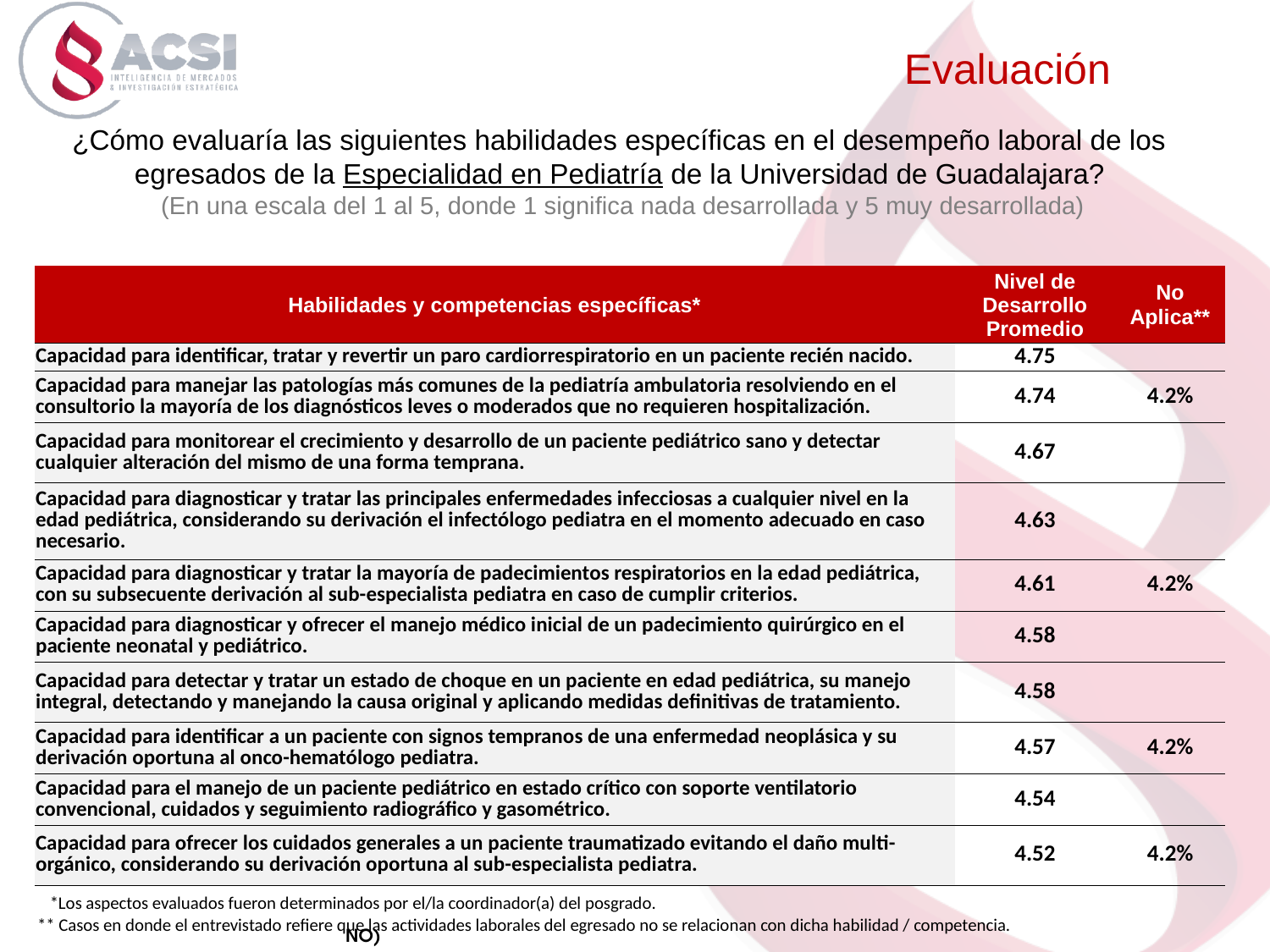

Evaluación
¿Cómo evaluaría las siguientes habilidades específicas en el desempeño laboral de los egresados de la Especialidad en Pediatría de la Universidad de Guadalajara?
 (En una escala del 1 al 5, donde 1 significa nada desarrollada y 5 muy desarrollada)
| Habilidades y competencias específicas\* | Nivel de Desarrollo Promedio | No Aplica\*\* |
| --- | --- | --- |
| Capacidad para identificar, tratar y revertir un paro cardiorrespiratorio en un paciente recién nacido. | 4.75 |  |
| Capacidad para manejar las patologías más comunes de la pediatría ambulatoria resolviendo en el consultorio la mayoría de los diagnósticos leves o moderados que no requieren hospitalización. | 4.74 | 4.2% |
| Capacidad para monitorear el crecimiento y desarrollo de un paciente pediátrico sano y detectar cualquier alteración del mismo de una forma temprana. | 4.67 |  |
| Capacidad para diagnosticar y tratar las principales enfermedades infecciosas a cualquier nivel en la edad pediátrica, considerando su derivación el infectólogo pediatra en el momento adecuado en caso necesario. | 4.63 |  |
| Capacidad para diagnosticar y tratar la mayoría de padecimientos respiratorios en la edad pediátrica, con su subsecuente derivación al sub-especialista pediatra en caso de cumplir criterios. | 4.61 | 4.2% |
| Capacidad para diagnosticar y ofrecer el manejo médico inicial de un padecimiento quirúrgico en el paciente neonatal y pediátrico. | 4.58 |  |
| Capacidad para detectar y tratar un estado de choque en un paciente en edad pediátrica, su manejo integral, detectando y manejando la causa original y aplicando medidas definitivas de tratamiento. | 4.58 |  |
| Capacidad para identificar a un paciente con signos tempranos de una enfermedad neoplásica y su derivación oportuna al onco-hematólogo pediatra. | 4.57 | 4.2% |
| Capacidad para el manejo de un paciente pediátrico en estado crítico con soporte ventilatorio convencional, cuidados y seguimiento radiográfico y gasométrico. | 4.54 |  |
| Capacidad para ofrecer los cuidados generales a un paciente traumatizado evitando el daño multi-orgánico, considerando su derivación oportuna al sub-especialista pediatra. | 4.52 | 4.2% |

*Los aspectos evaluados fueron determinados por el/la coordinador(a) del posgrado.

** Casos en donde el entrevistado refiere que las actividades laborales del egresado no se relacionan con dicha habilidad / competencia.